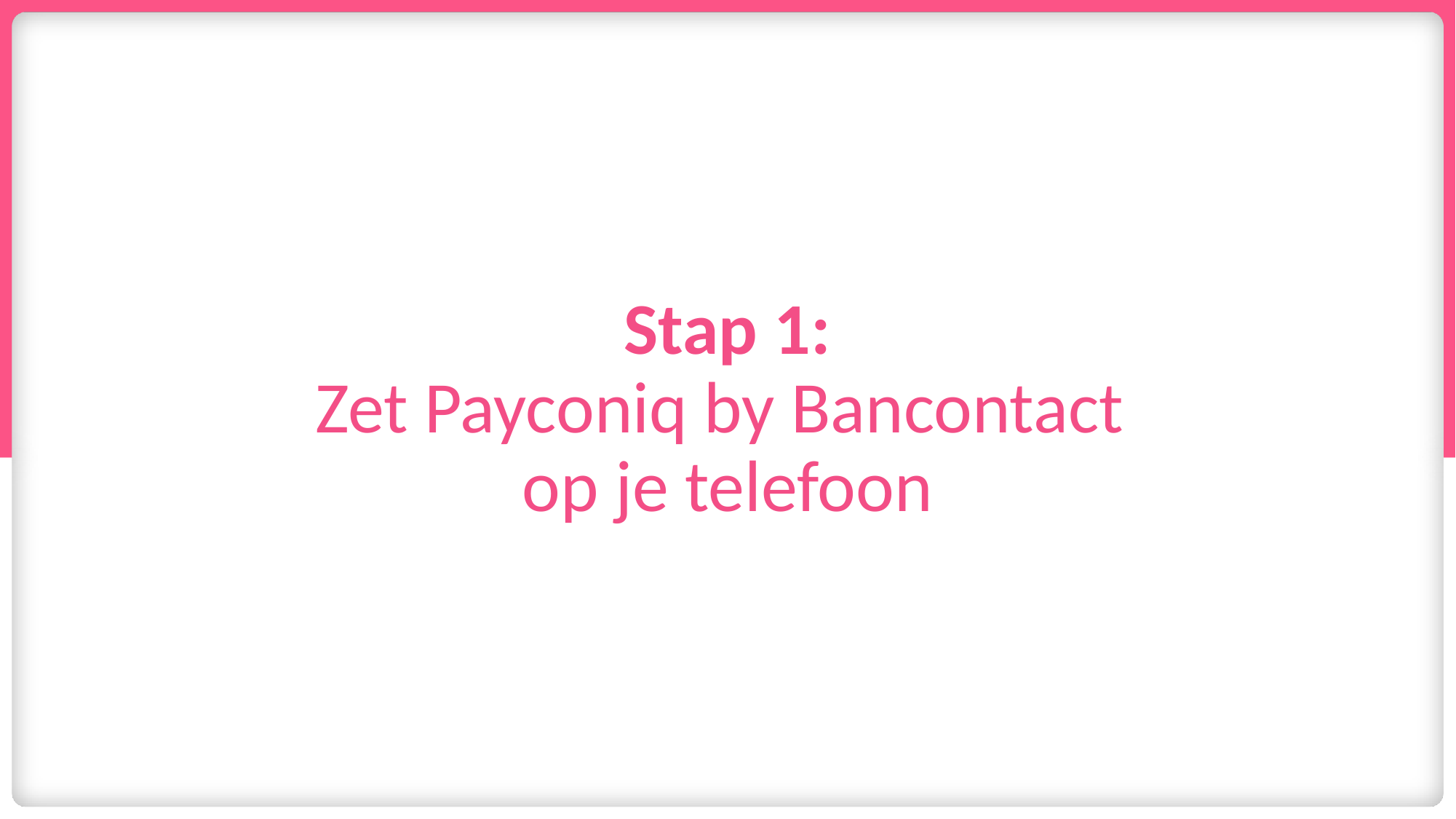

# Stap 1: Zet Payconiq by Bancontact op je telefoon